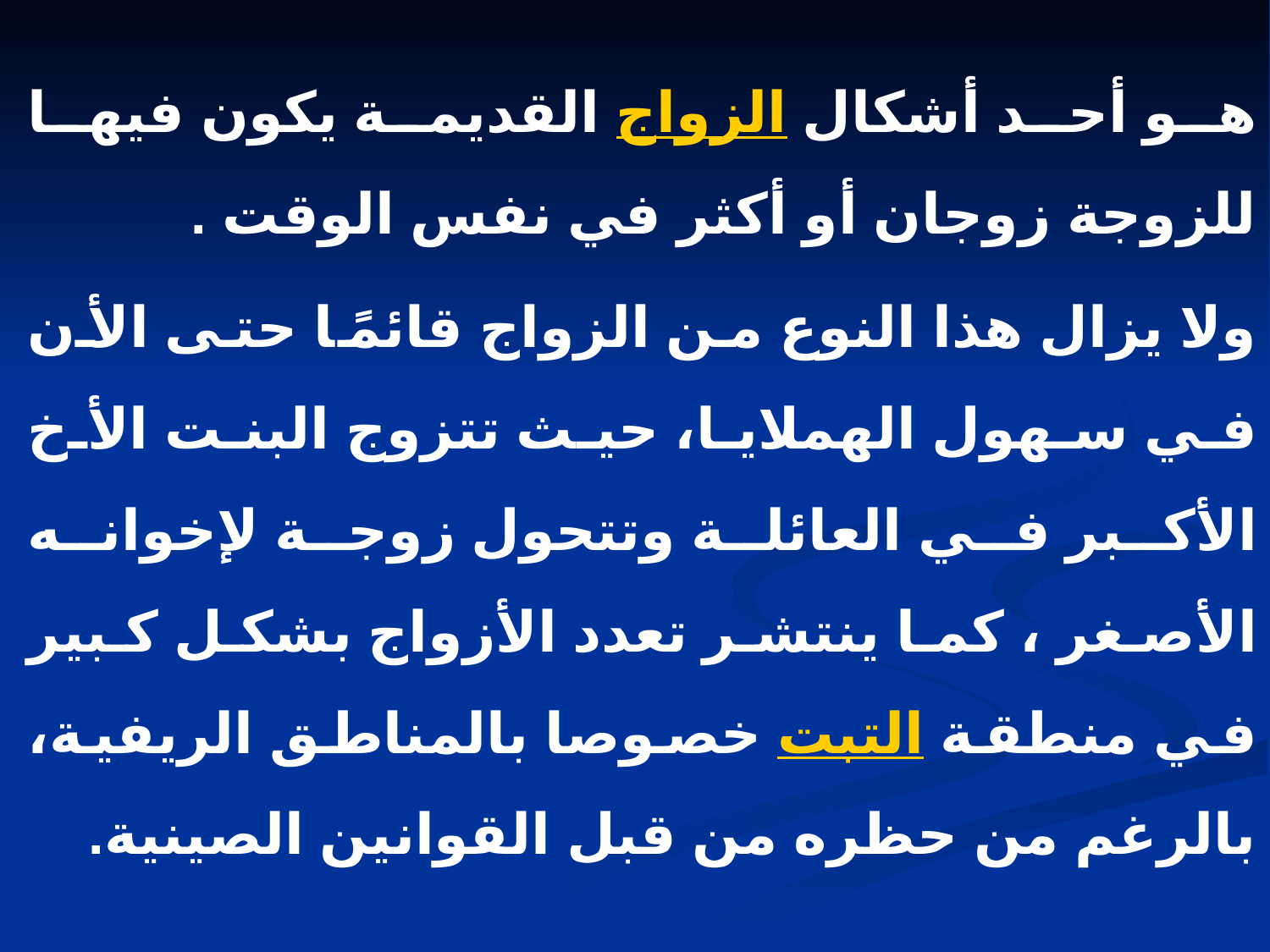

هو أحد أشكال الزواج القديمة يكون فيها للزوجة زوجان أو أكثر في نفس الوقت .
ولا يزال هذا النوع من الزواج قائمًا حتى الأن في سهول الهملايا، حيث تتزوج البنت الأخ الأكبر في العائلة وتتحول زوجة لإخوانه الأصغر ، كما ينتشر تعدد الأزواج بشكل كبير في منطقة التبت خصوصا بالمناطق الريفية، بالرغم من حظره من قبل القوانين الصينية.